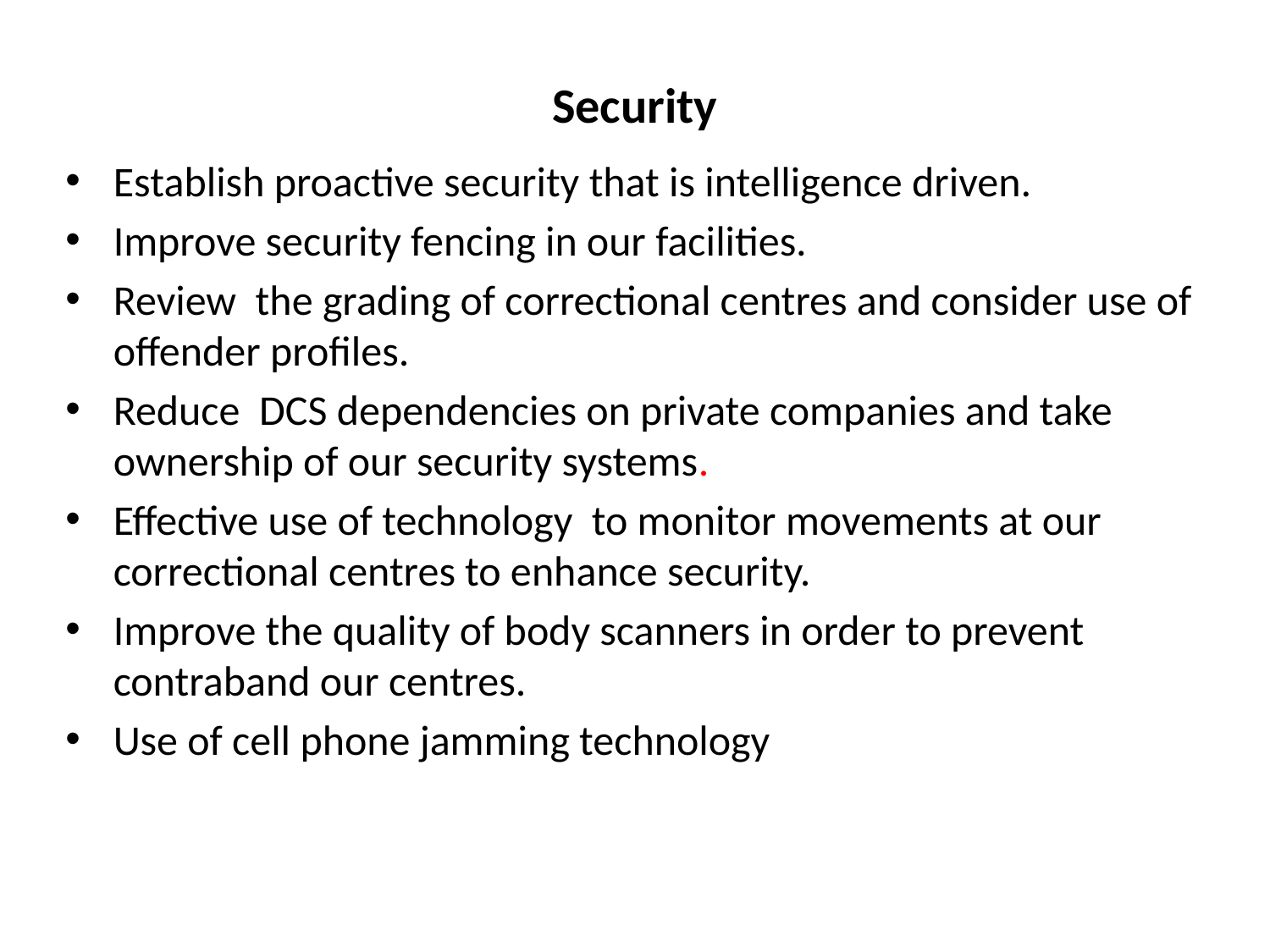

# Security
Establish proactive security that is intelligence driven.
Improve security fencing in our facilities.
Review  the grading of correctional centres and consider use of offender profiles.
Reduce  DCS dependencies on private companies and take ownership of our security systems.
Effective use of technology  to monitor movements at our correctional centres to enhance security.
Improve the quality of body scanners in order to prevent contraband our centres.
Use of cell phone jamming technology